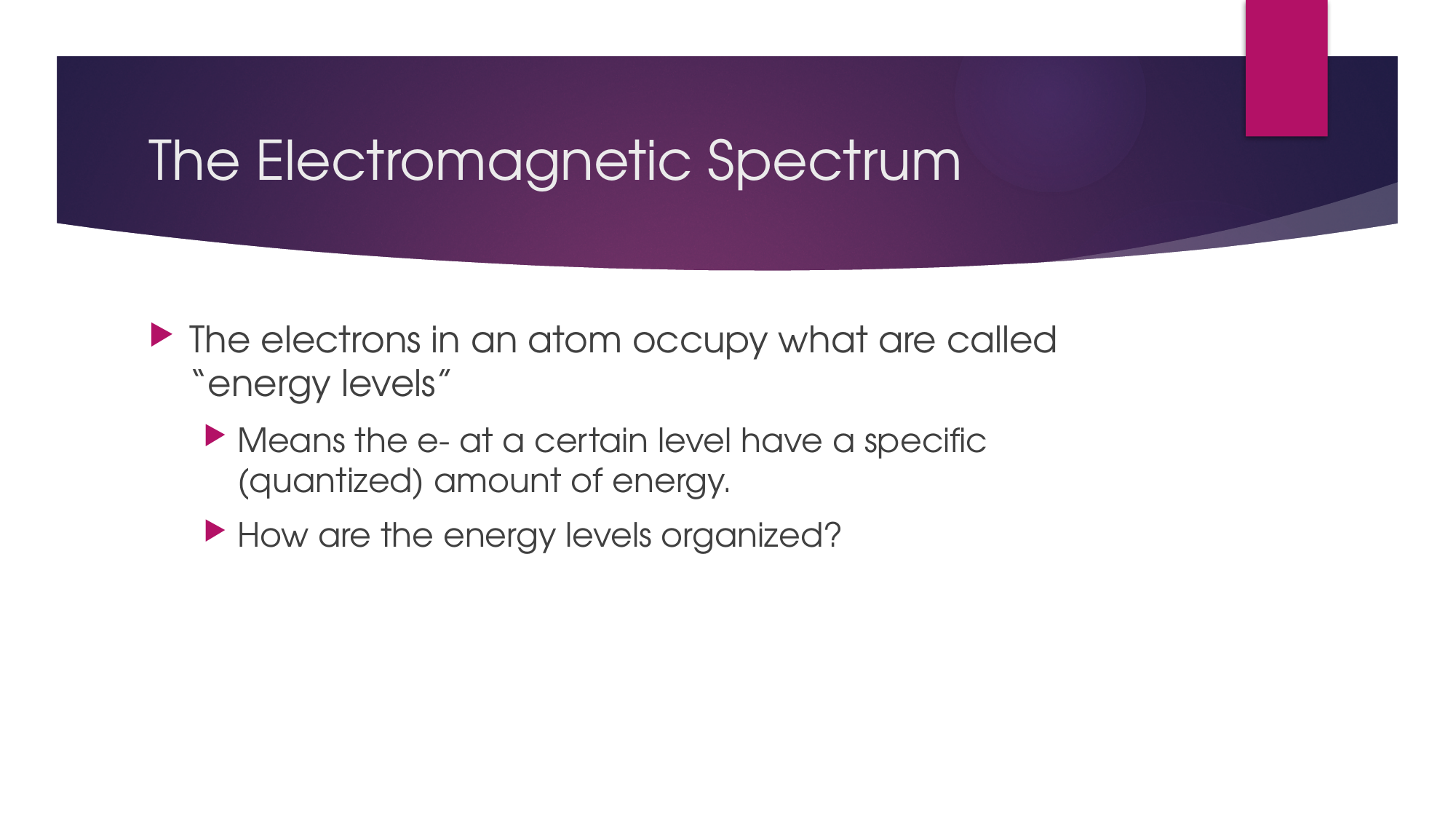

# The Electromagnetic Spectrum
The electrons in an atom occupy what are called “energy levels”
Means the e- at a certain level have a specific (quantized) amount of energy.
How are the energy levels organized?